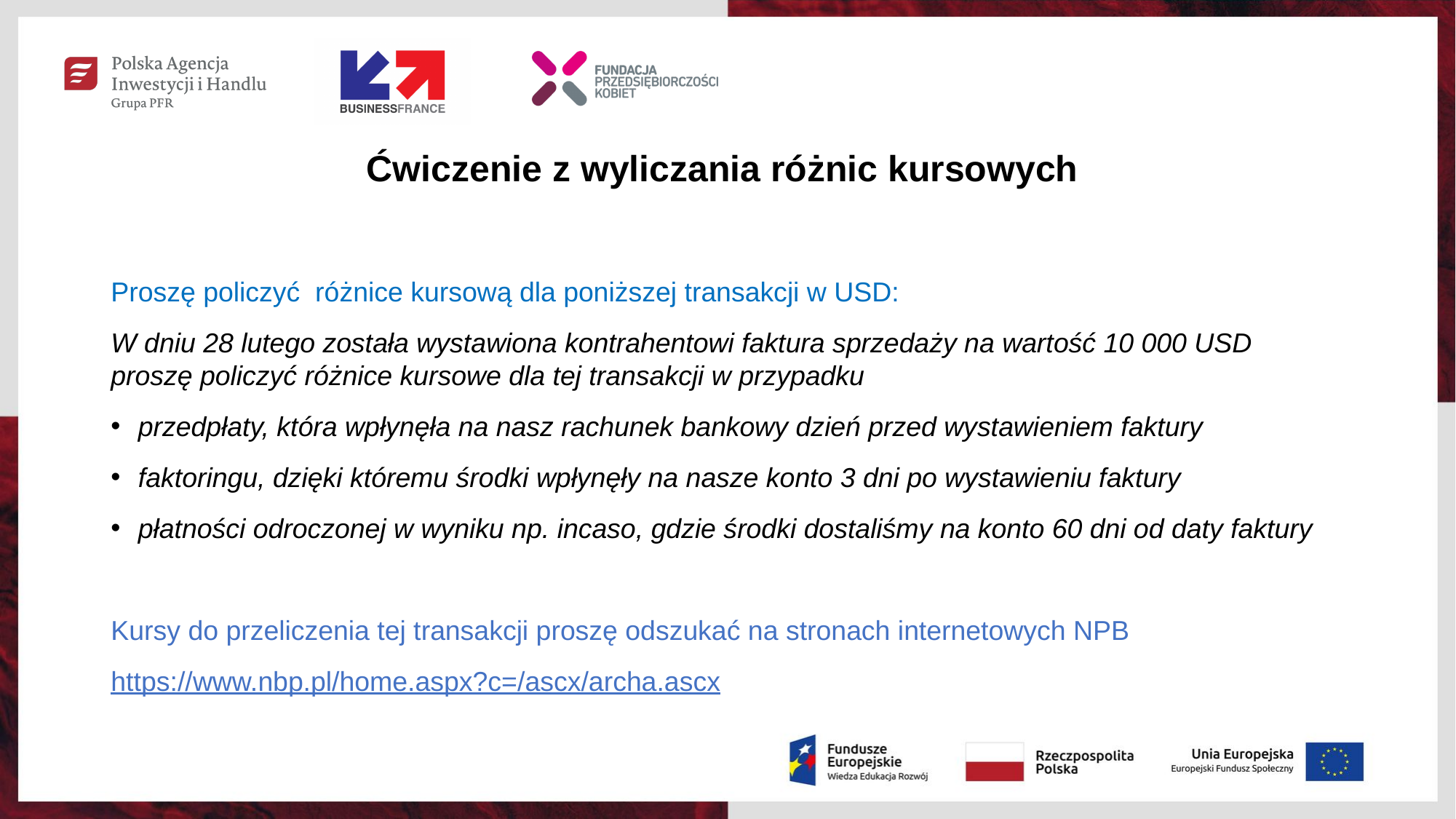

# Ćwiczenie z wyliczania różnic kursowych

Proszę policzyć  różnice kursową dla poniższej transakcji w USD:
W dniu 28 lutego została wystawiona kontrahentowi faktura sprzedaży na wartość 10 000 USD   proszę policzyć różnice kursowe dla tej transakcji w przypadku
przedpłaty, która wpłynęła na nasz rachunek bankowy dzień przed wystawieniem faktury
faktoringu, dzięki któremu środki wpłynęły na nasze konto 3 dni po wystawieniu faktury
płatności odroczonej w wyniku np. incaso, gdzie środki dostaliśmy na konto 60 dni od daty faktury

Kursy do przeliczenia tej transakcji proszę odszukać na stronach internetowych NPB
https://www.nbp.pl/home.aspx?c=/ascx/archa.ascx